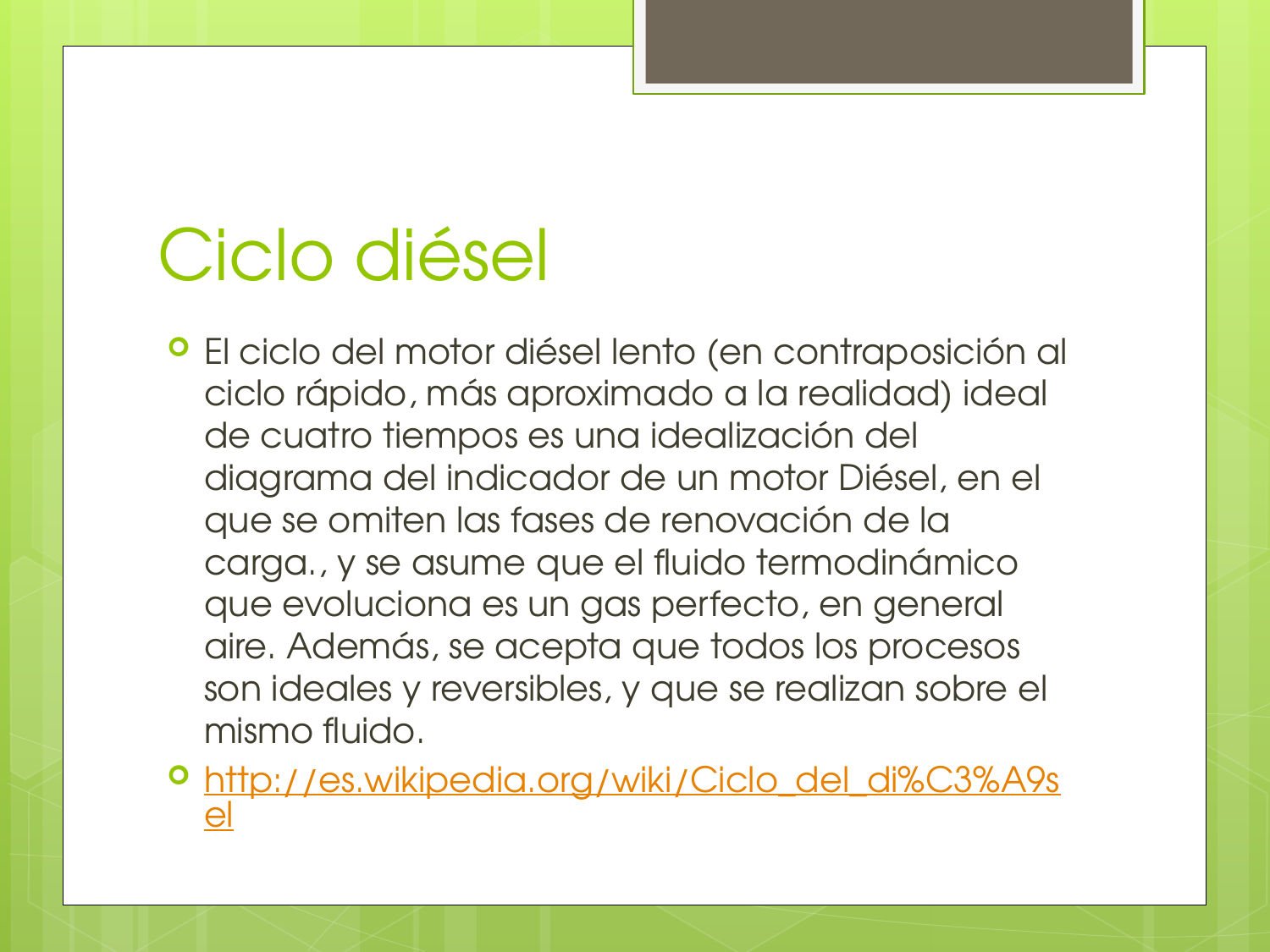

# Ciclo diésel
El ciclo del motor diésel lento (en contraposición al ciclo rápido, más aproximado a la realidad) ideal de cuatro tiempos es una idealización del diagrama del indicador de un motor Diésel, en el que se omiten las fases de renovación de la carga., y se asume que el fluido termodinámico que evoluciona es un gas perfecto, en general aire. Además, se acepta que todos los procesos son ideales y reversibles, y que se realizan sobre el mismo fluido.
http://es.wikipedia.org/wiki/Ciclo_del_di%C3%A9sel